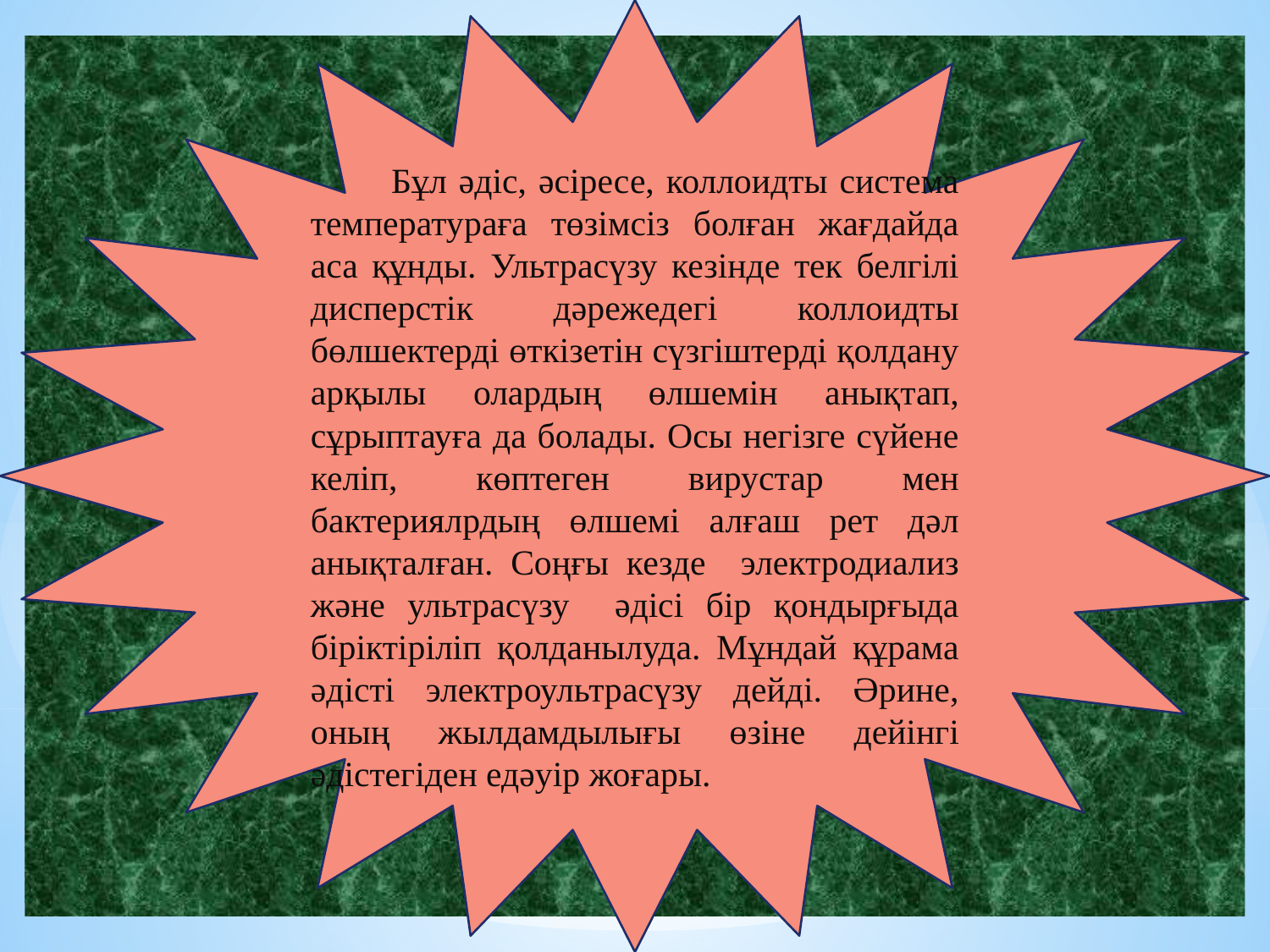

Бұл әдіс, әсіресе, коллоидты система температураға төзімсіз болған жағдайда аса құнды. Ультрасүзу кезінде тек белгілі дисперстік дәрежедегі коллоидты бөлшектерді өткізетін сүзгіштерді қолдану арқылы олардың өлшемін анықтап, сұрыптауға да болады. Осы негізге сүйене келіп, көптеген вирустар мен бактериялрдың өлшемі алғаш рет дәл анықталған. Соңғы кезде  электродиализ және ультрасүзу  әдісі бір қондырғыда біріктіріліп қолданылуда. Мұндай құрама әдісті электроультрасүзу дейді. Әрине, оның жылдамдылығы өзіне дейінгі әдістегіден едәуір жоғары.

24
24